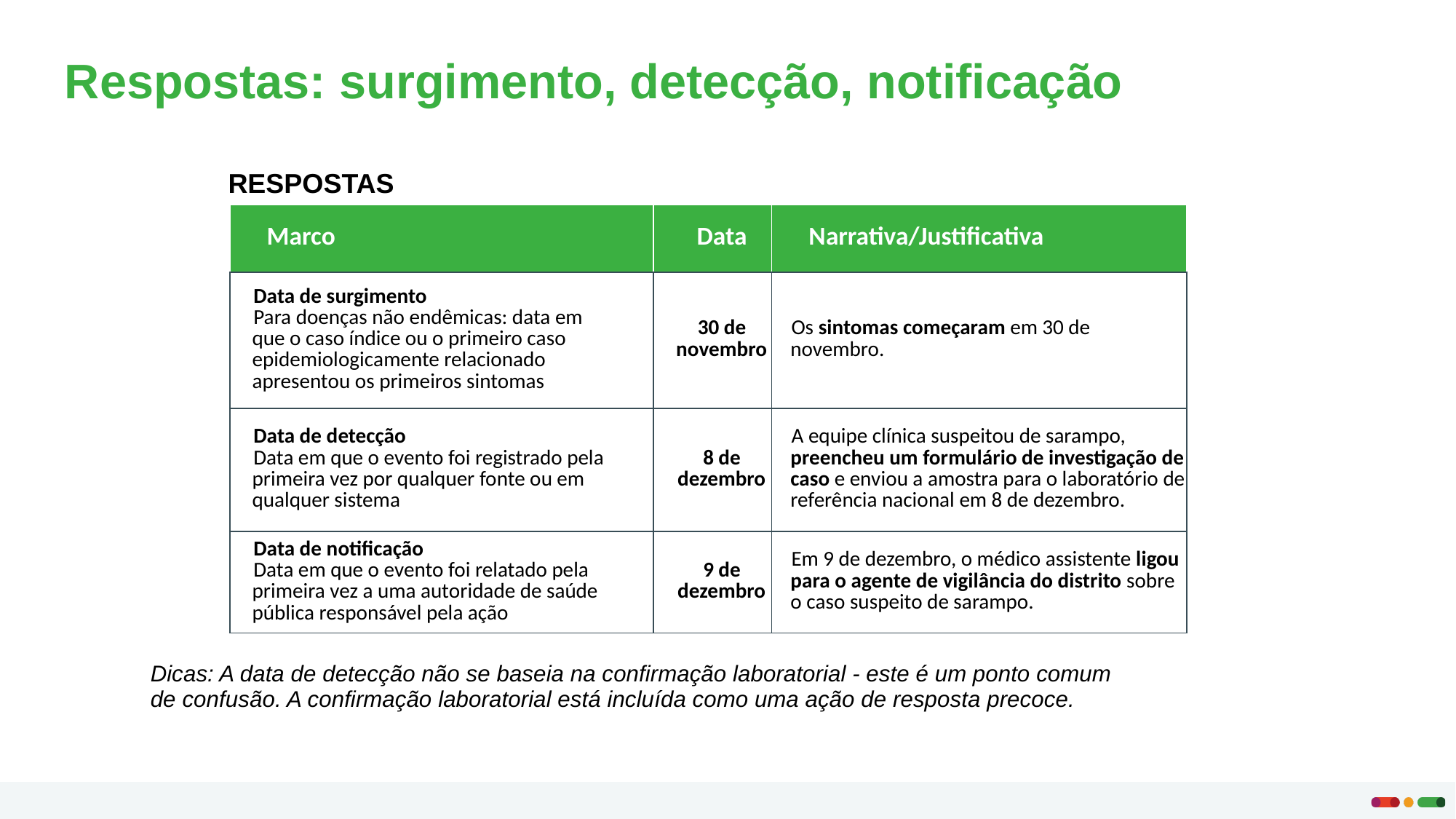

# Respostas: surgimento, detecção, notificação
RESPOSTAS
| Marco | Data | Narrativa/Justificativa |
| --- | --- | --- |
| Data de surgimento Para doenças não endêmicas: data em que o caso índice ou o primeiro caso epidemiologicamente relacionado apresentou os primeiros sintomas | 30 de novembro | Os sintomas começaram em 30 de novembro. |
| Data de detecção Data em que o evento foi registrado pela primeira vez por qualquer fonte ou em qualquer sistema | 8 de dezembro | A equipe clínica suspeitou de sarampo, preencheu um formulário de investigação de caso e enviou a amostra para o laboratório de referência nacional em 8 de dezembro. |
| Data de notificação Data em que o evento foi relatado pela primeira vez a uma autoridade de saúde pública responsável pela ação | 9 de dezembro | Em 9 de dezembro, o médico assistente ligou para o agente de vigilância do distrito sobre o caso suspeito de sarampo. |
Dicas: A data de detecção não se baseia na confirmação laboratorial - este é um ponto comum de confusão. A confirmação laboratorial está incluída como uma ação de resposta precoce.